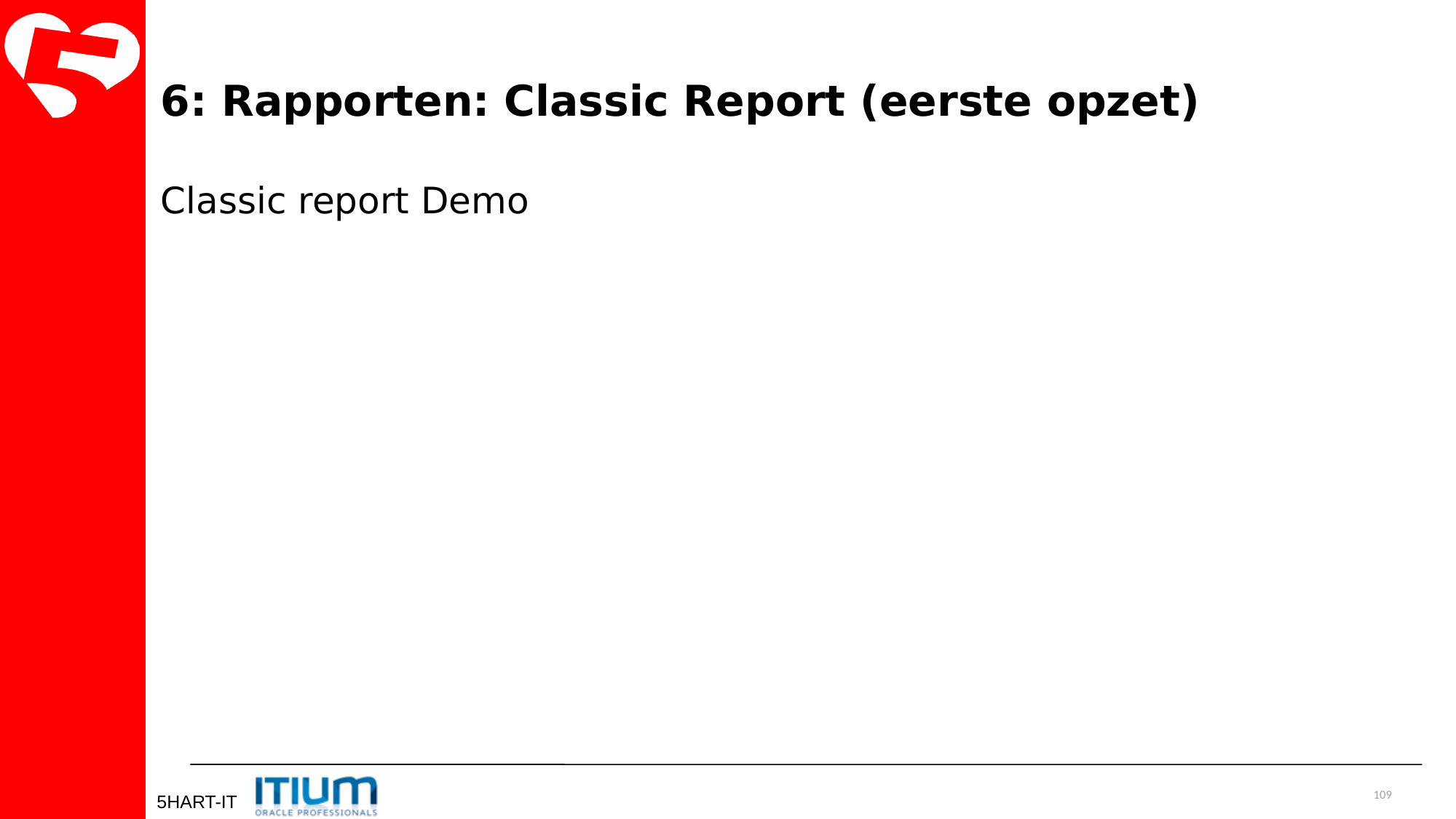

6: Rapporten: Classic Report (eerste opzet)
Classic report Demo

109